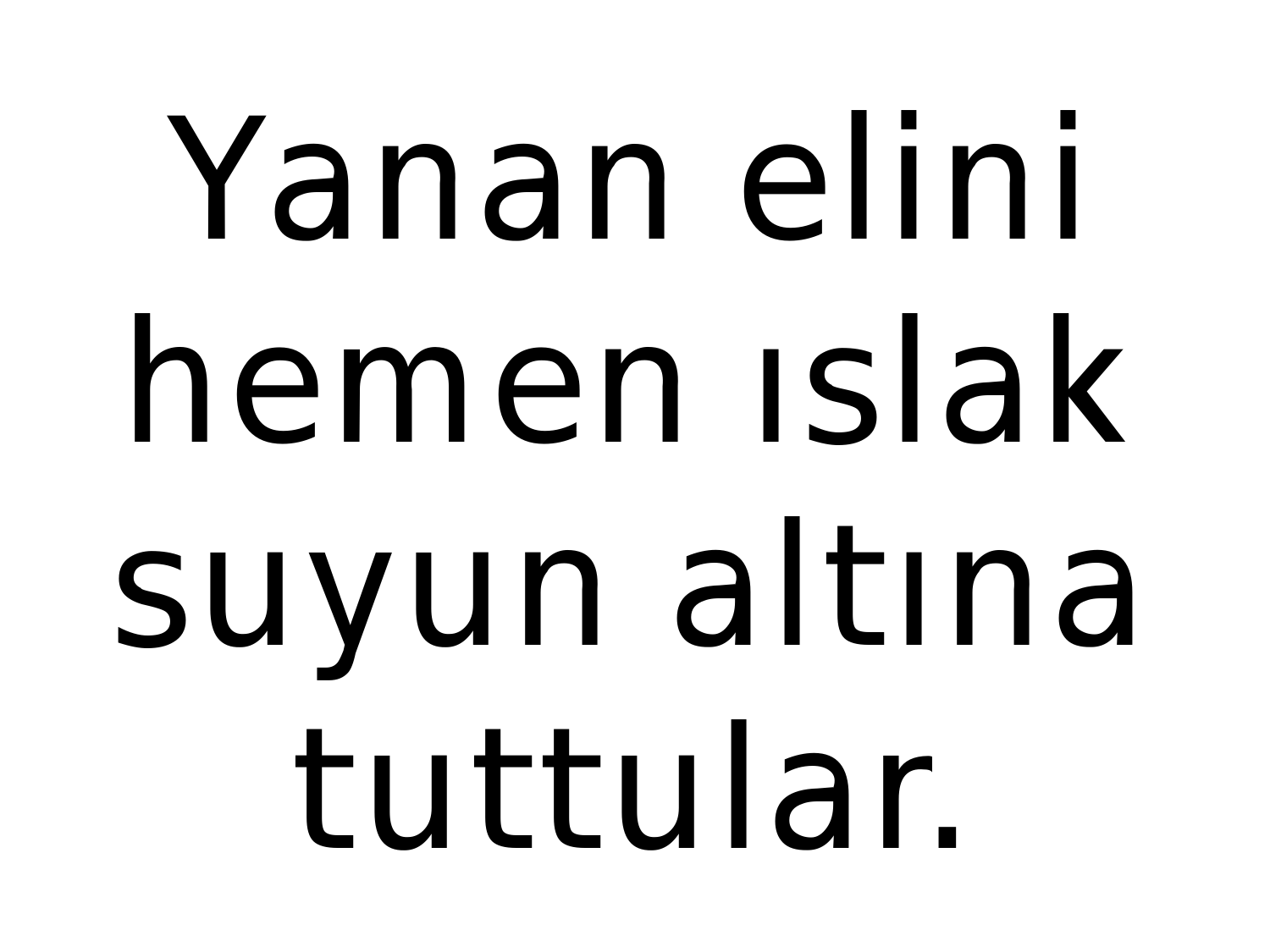

# Yanan elini hemen ıslak suyun altına tuttular.